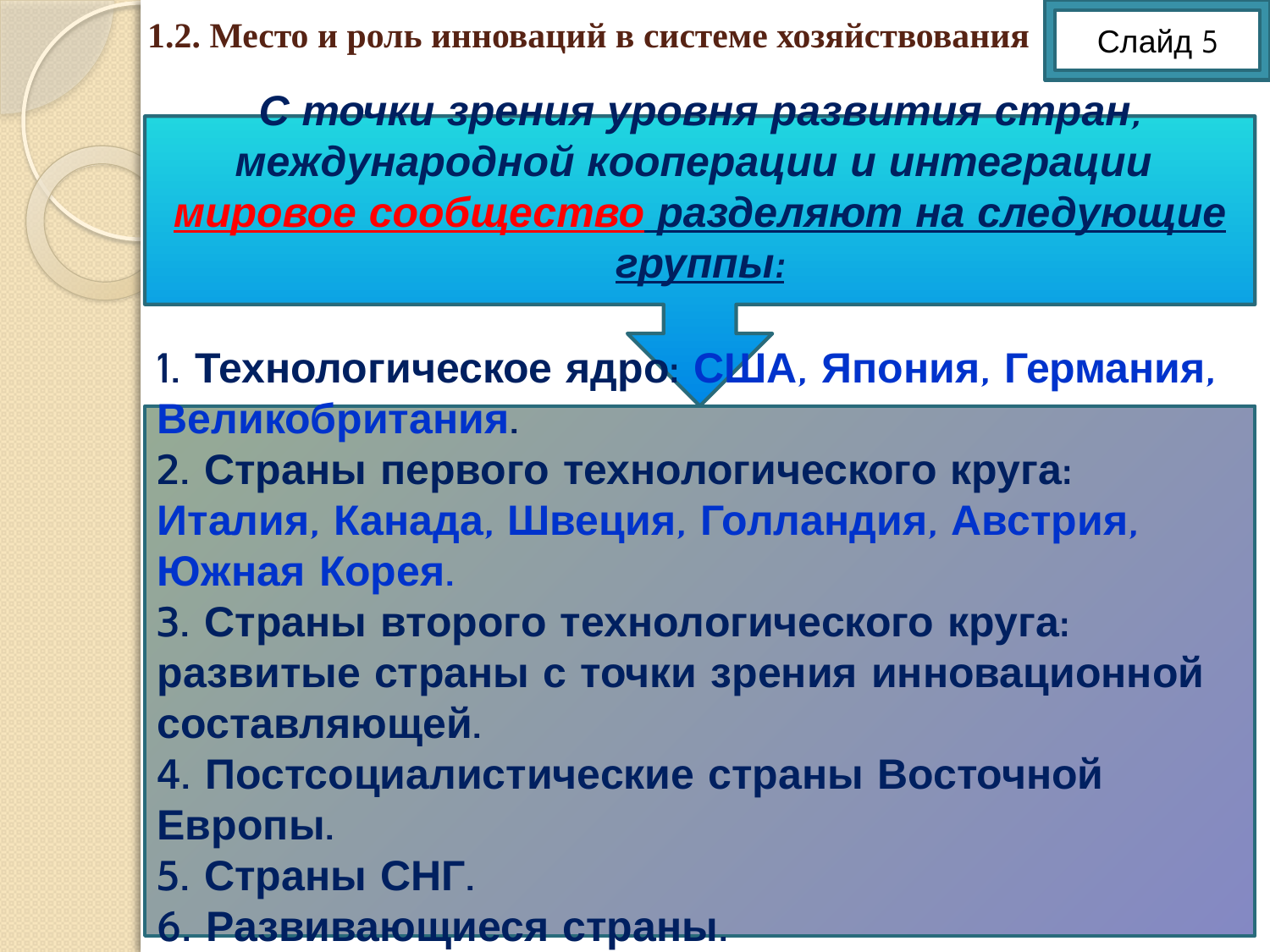

# 1.2. Место и роль инноваций в системе хозяйствования
Слайд 5

С точки зрения уровня развития стран, международной кооперации и интеграции
мировое сообщество разделяют на следующие группы:

1. Технологическое ядро: США, Япония, Германия, Великобритания.
2. Страны первого технологического круга: Италия, Канада, Швеция, Голландия, Австрия, Южная Корея.
3. Страны второго технологического круга: развитые страны с точки зрения инновационной составляющей.
4. Постсоциалистические страны Восточной Европы.
5. Страны СНГ.
6. Развивающиеся страны.